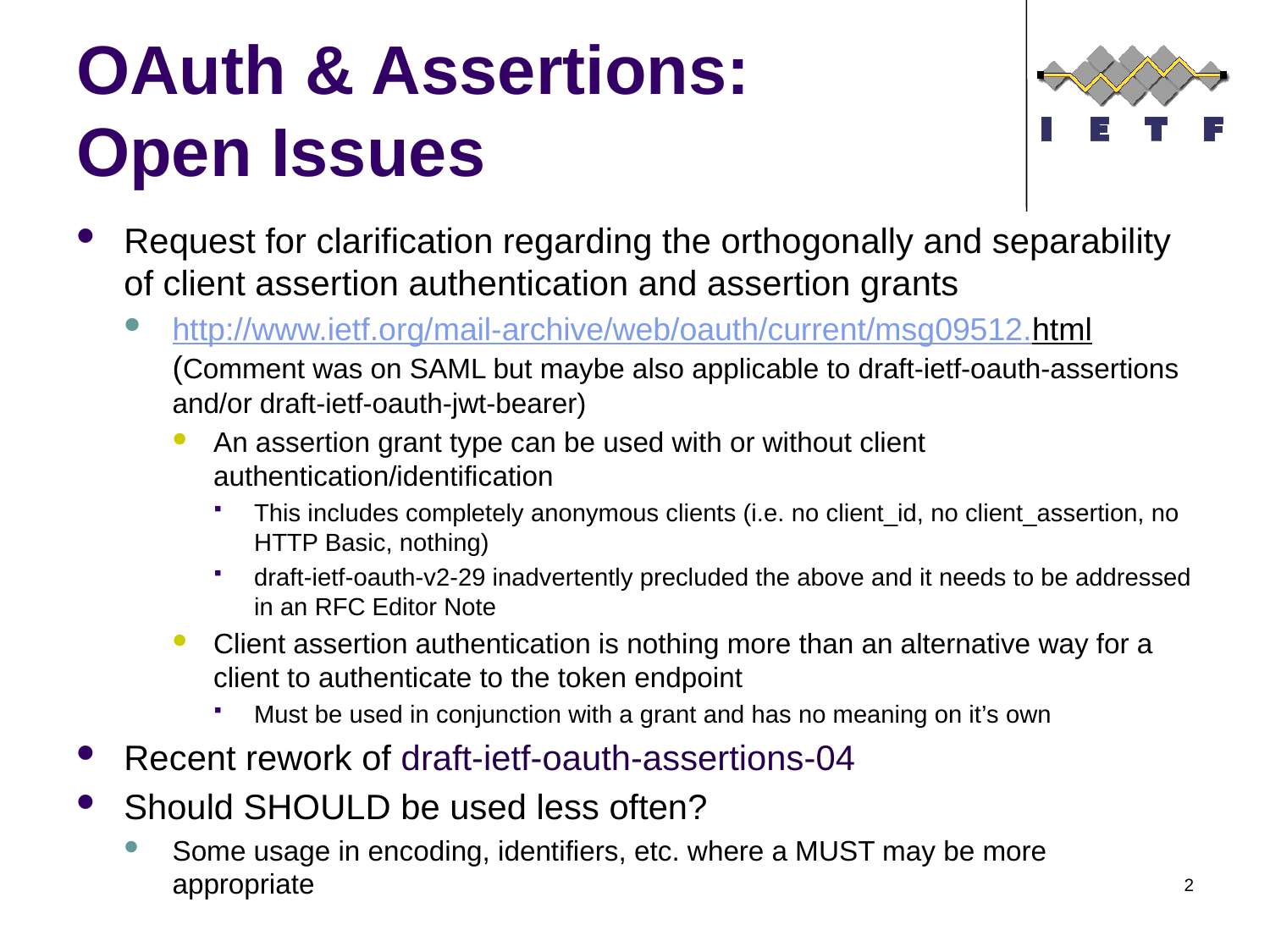

# OAuth & Assertions: Open Issues
Request for clarification regarding the orthogonally and separability of client assertion authentication and assertion grants
http://www.ietf.org/mail-archive/web/oauth/current/msg09512.html (Comment was on SAML but maybe also applicable to draft-ietf-oauth-assertions and/or draft-ietf-oauth-jwt-bearer)
An assertion grant type can be used with or without client authentication/identification
This includes completely anonymous clients (i.e. no client_id, no client_assertion, no HTTP Basic, nothing)
draft-ietf-oauth-v2-29 inadvertently precluded the above and it needs to be addressed in an RFC Editor Note
Client assertion authentication is nothing more than an alternative way for a client to authenticate to the token endpoint
Must be used in conjunction with a grant and has no meaning on it’s own
Recent rework of draft-ietf-oauth-assertions-04
Should SHOULD be used less often?
Some usage in encoding, identifiers, etc. where a MUST may be more appropriate

2